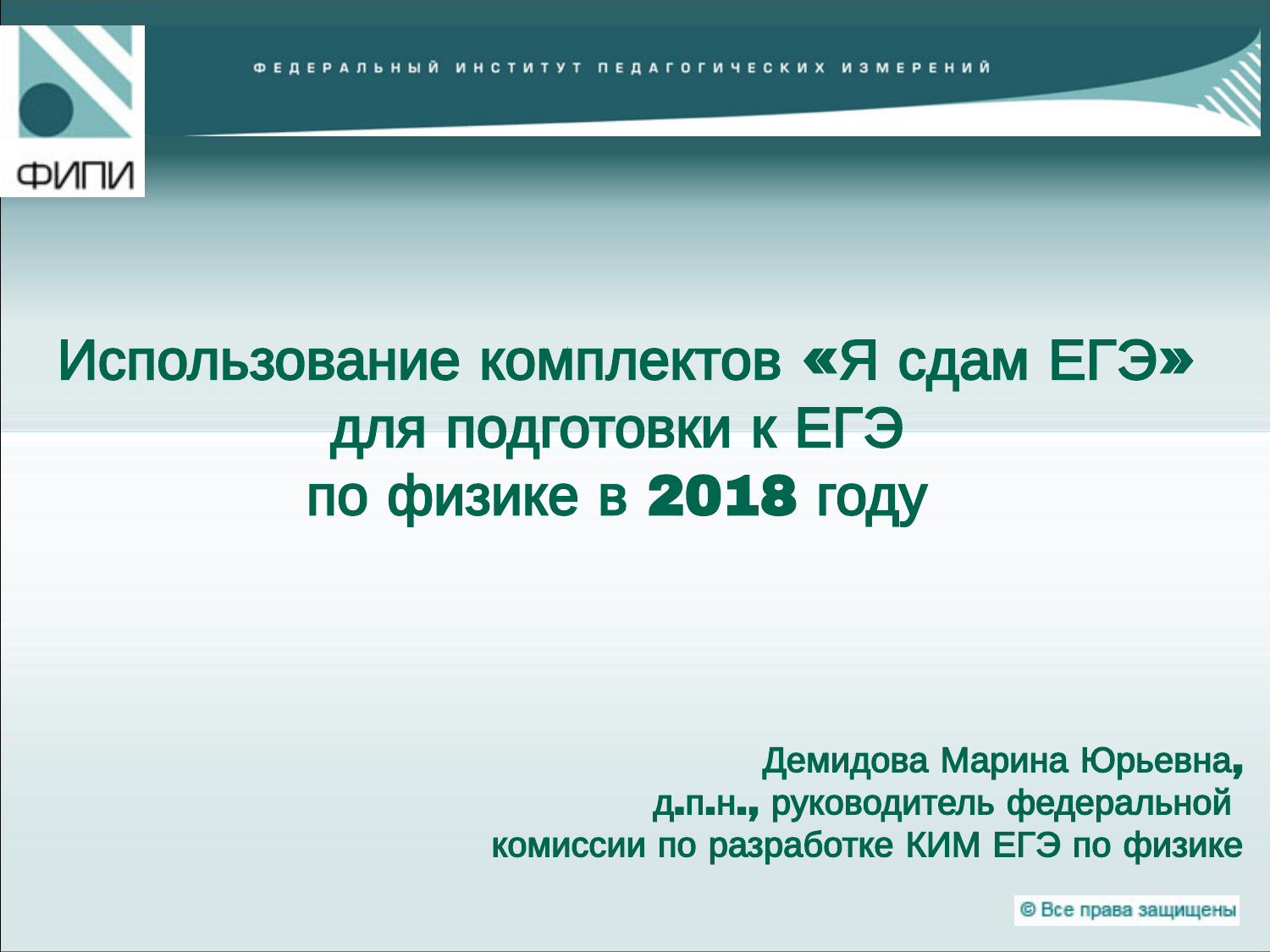

Использование комплектов «Я сдам ЕГЭ» для подготовки к ЕГЭ
по физике в 2018 году

Демидова Марина Юрьевна,
д.п.н., руководитель федеральной
комиссии по разработке КИМ ЕГЭ по физике